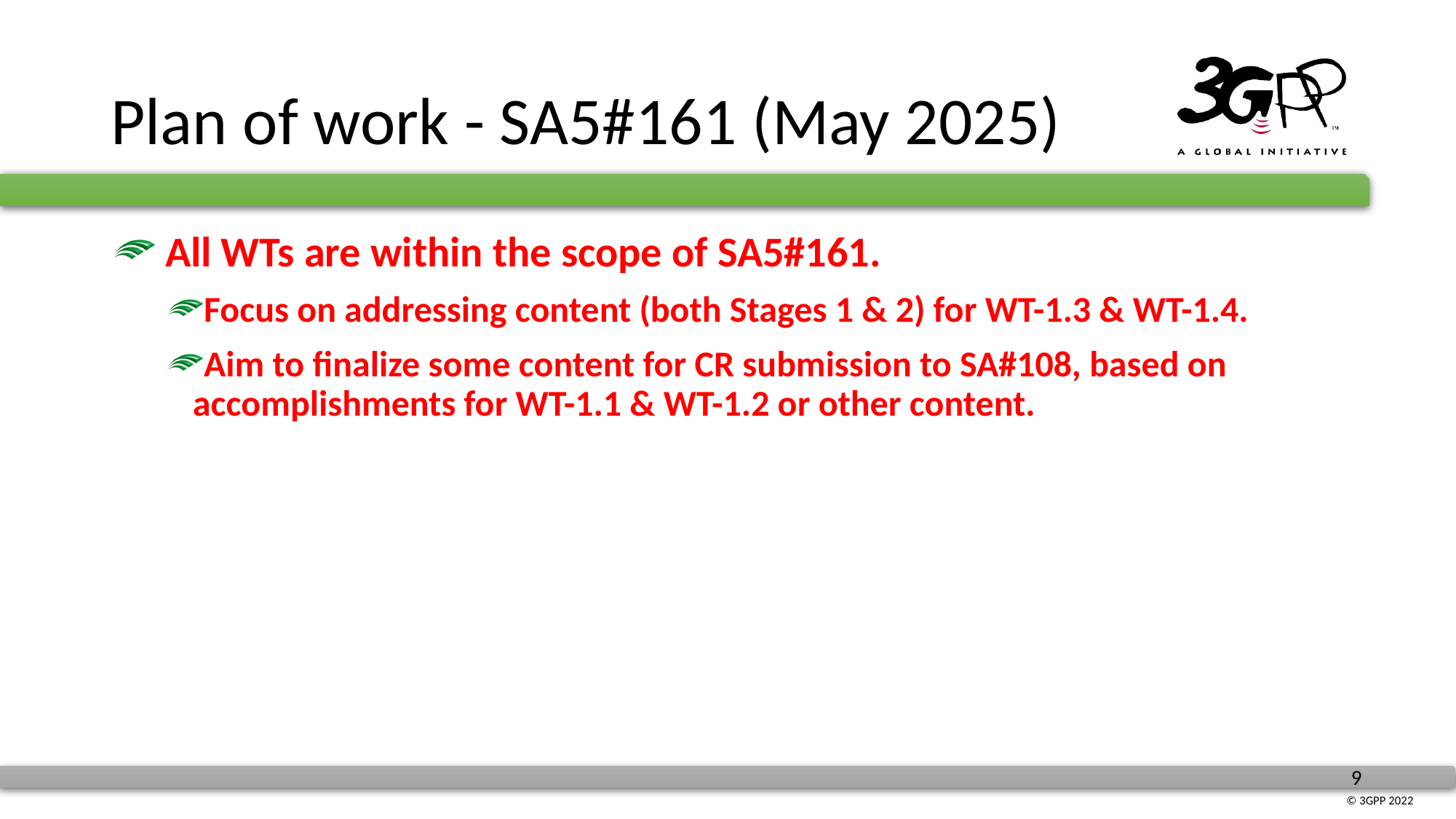

# Plan of work - SA5#161 (May 2025)
 All WTs are within the scope of SA5#161.
Focus on addressing content (both Stages 1 & 2) for WT-1.3 & WT-1.4.
Aim to finalize some content for CR submission to SA#108, based on accomplishments for WT-1.1 & WT-1.2 or other content.